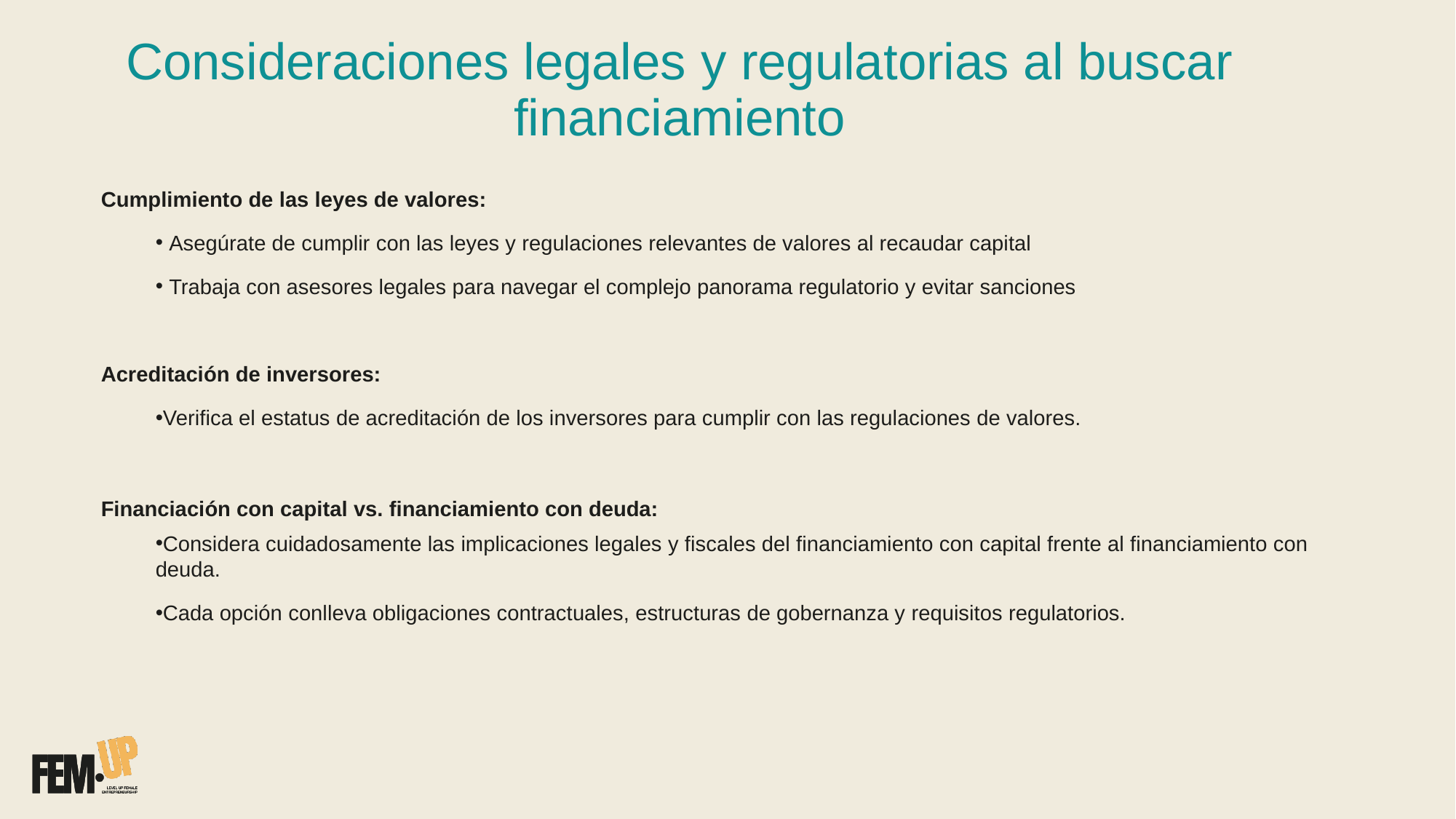

# Consideraciones legales y regulatorias al buscar financiamiento
Cumplimiento de las leyes de valores:
 Asegúrate de cumplir con las leyes y regulaciones relevantes de valores al recaudar capital
 Trabaja con asesores legales para navegar el complejo panorama regulatorio y evitar sanciones

Acreditación de inversores:
Verifica el estatus de acreditación de los inversores para cumplir con las regulaciones de valores.

Financiación con capital vs. financiamiento con deuda:
Considera cuidadosamente las implicaciones legales y fiscales del financiamiento con capital frente al financiamiento con deuda.
Cada opción conlleva obligaciones contractuales, estructuras de gobernanza y requisitos regulatorios.